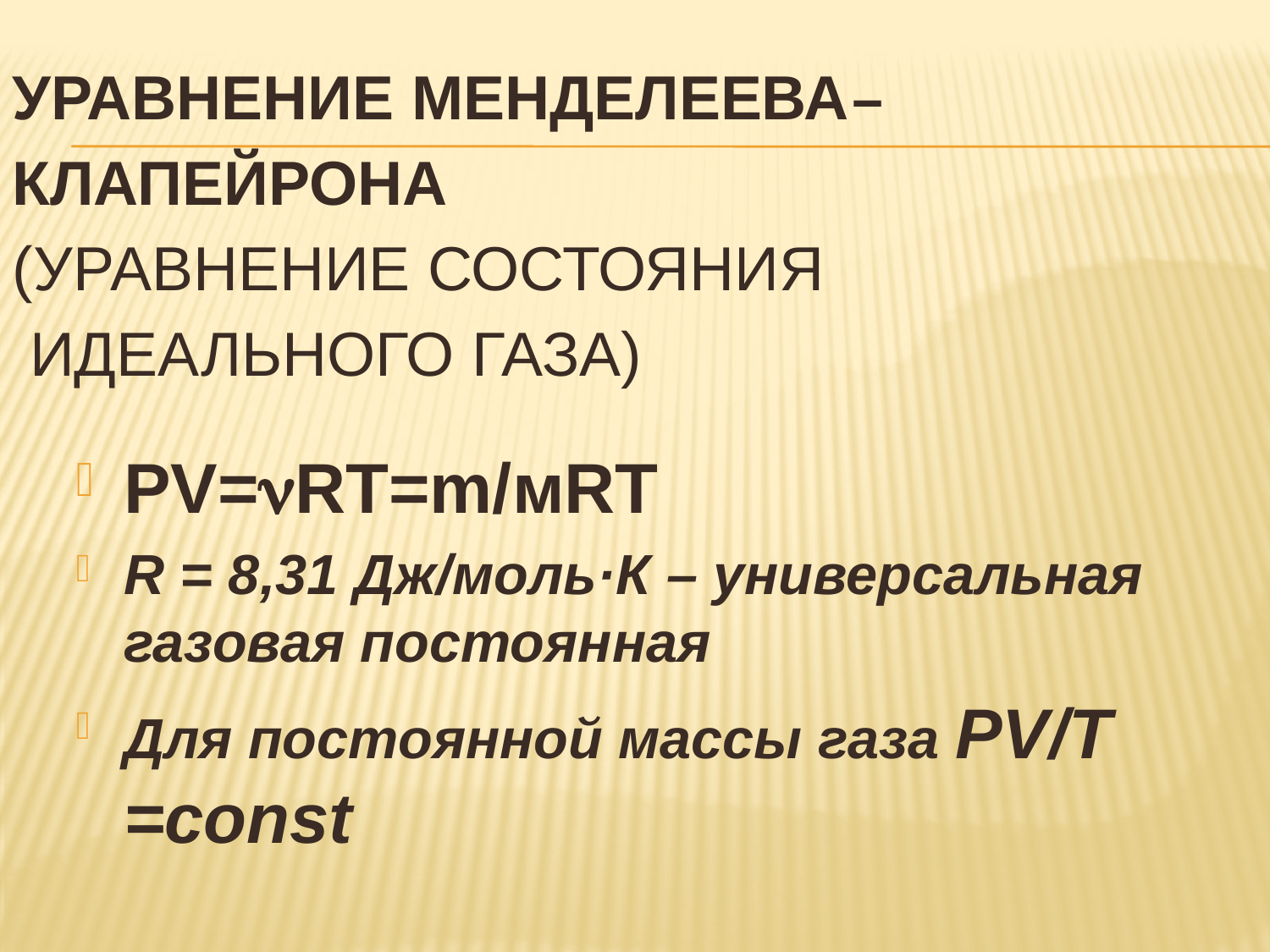

# Уравнение Менделеева–Клапейрона (Уравнение состояния идеального газа)
PV=νRT=m/мRT
R = 8,31 Дж/моль·К – универсальная газовая постоянная
Для постоянной массы газа PV/T =const